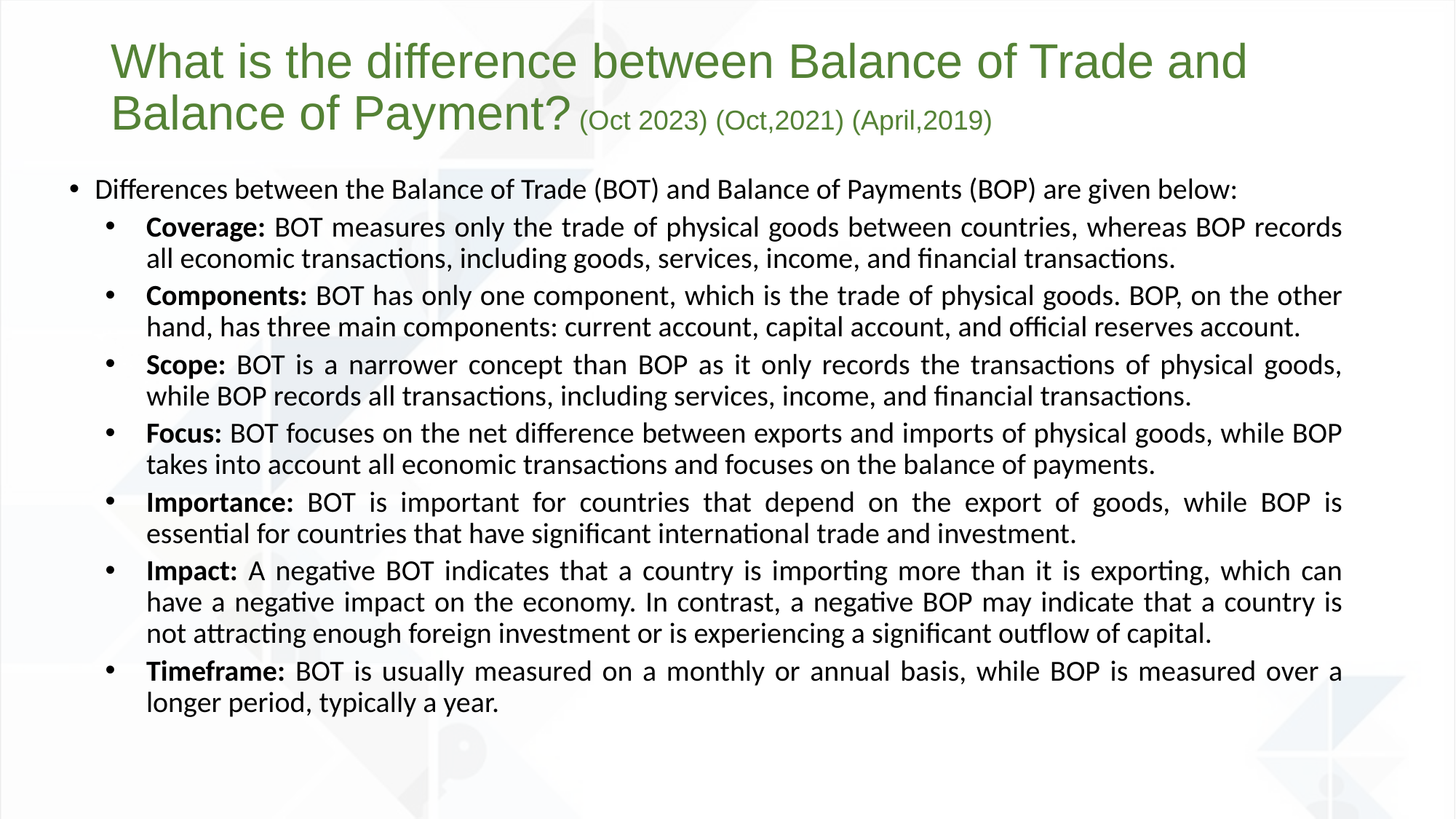

# What is the difference between Balance of Trade and Balance of Payment? (Oct 2023) (Oct,2021) (April,2019)
Differences between the Balance of Trade (BOT) and Balance of Payments (BOP) are given below:
Coverage: BOT measures only the trade of physical goods between countries, whereas BOP records all economic transactions, including goods, services, income, and financial transactions.
Components: BOT has only one component, which is the trade of physical goods. BOP, on the other hand, has three main components: current account, capital account, and official reserves account.
Scope: BOT is a narrower concept than BOP as it only records the transactions of physical goods, while BOP records all transactions, including services, income, and financial transactions.
Focus: BOT focuses on the net difference between exports and imports of physical goods, while BOP takes into account all economic transactions and focuses on the balance of payments.
Importance: BOT is important for countries that depend on the export of goods, while BOP is essential for countries that have significant international trade and investment.
Impact: A negative BOT indicates that a country is importing more than it is exporting, which can have a negative impact on the economy. In contrast, a negative BOP may indicate that a country is not attracting enough foreign investment or is experiencing a significant outflow of capital.
Timeframe: BOT is usually measured on a monthly or annual basis, while BOP is measured over a longer period, typically a year.